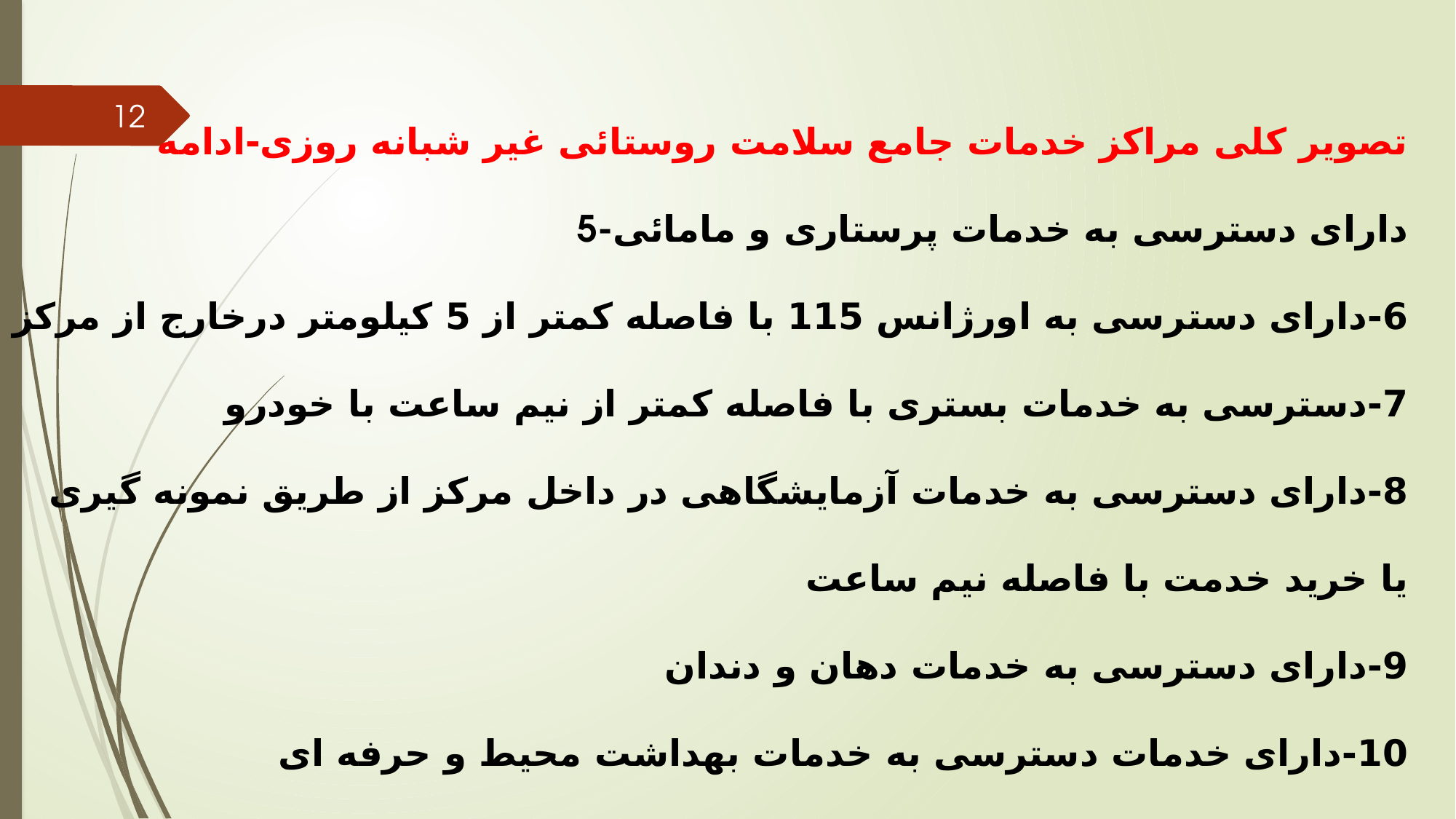

تصویر کلی مراکز خدمات جامع سلامت روستائی غیر شبانه روزی-ادامه
5-دارای دسترسی به خدمات پرستاری و مامائی
6-دارای دسترسی به اورژانس 115 با فاصله کمتر از 5 کیلومتر درخارج از مرکز
7-دسترسی به خدمات بستری با فاصله کمتر از نیم ساعت با خودرو
8-دارای دسترسی به خدمات آزمایشگاهی در داخل مرکز از طریق نمونه گیری یا خرید خدمت با فاصله نیم ساعت
9-دارای دسترسی به خدمات دهان و دندان
10-دارای خدمات دسترسی به خدمات بهداشت محیط و حرفه ای
11-دارای دسترسی به خدمات تغذیه و روان
12